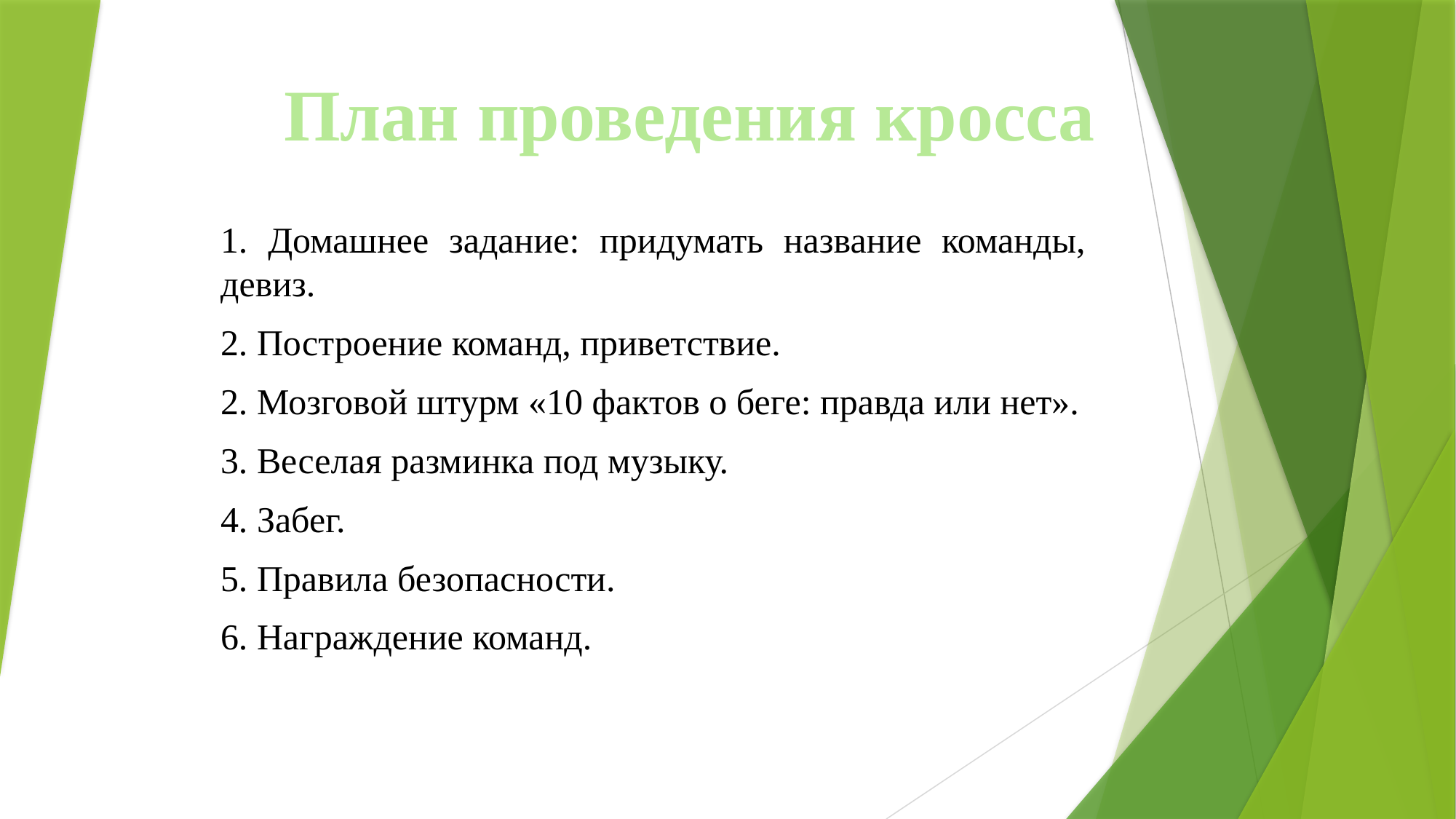

# План проведения кросса
1. Домашнее задание: придумать название команды, девиз.
2. Построение команд, приветствие.
2. Мозговой штурм «10 фактов о беге: правда или нет».
3. Веселая разминка под музыку.
4. Забег.
5. Правила безопасности.
6. Награждение команд.